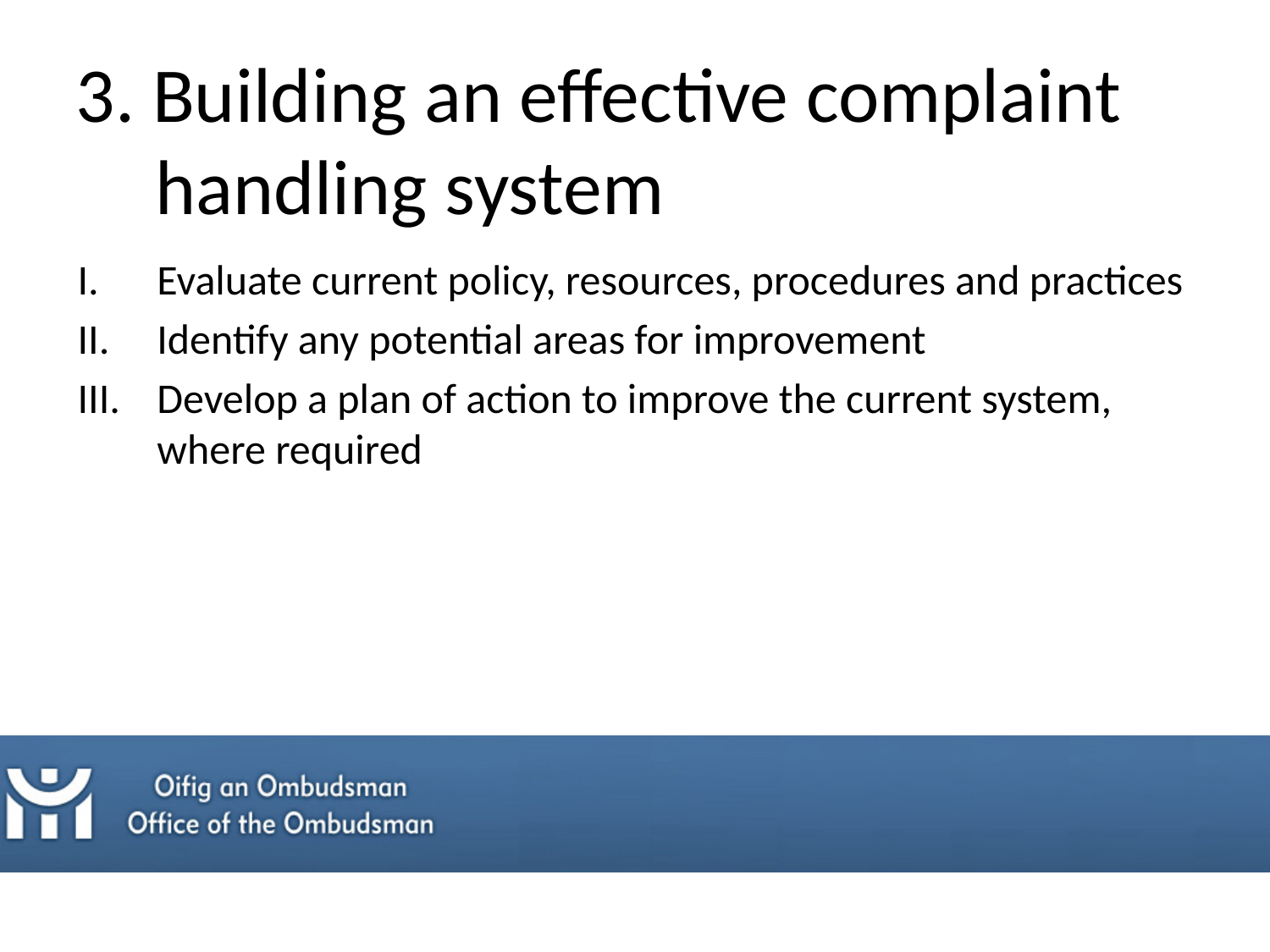

3. Building an effective complaint handling system
Evaluate current policy, resources, procedures and practices
Identify any potential areas for improvement
Develop a plan of action to improve the current system, where required